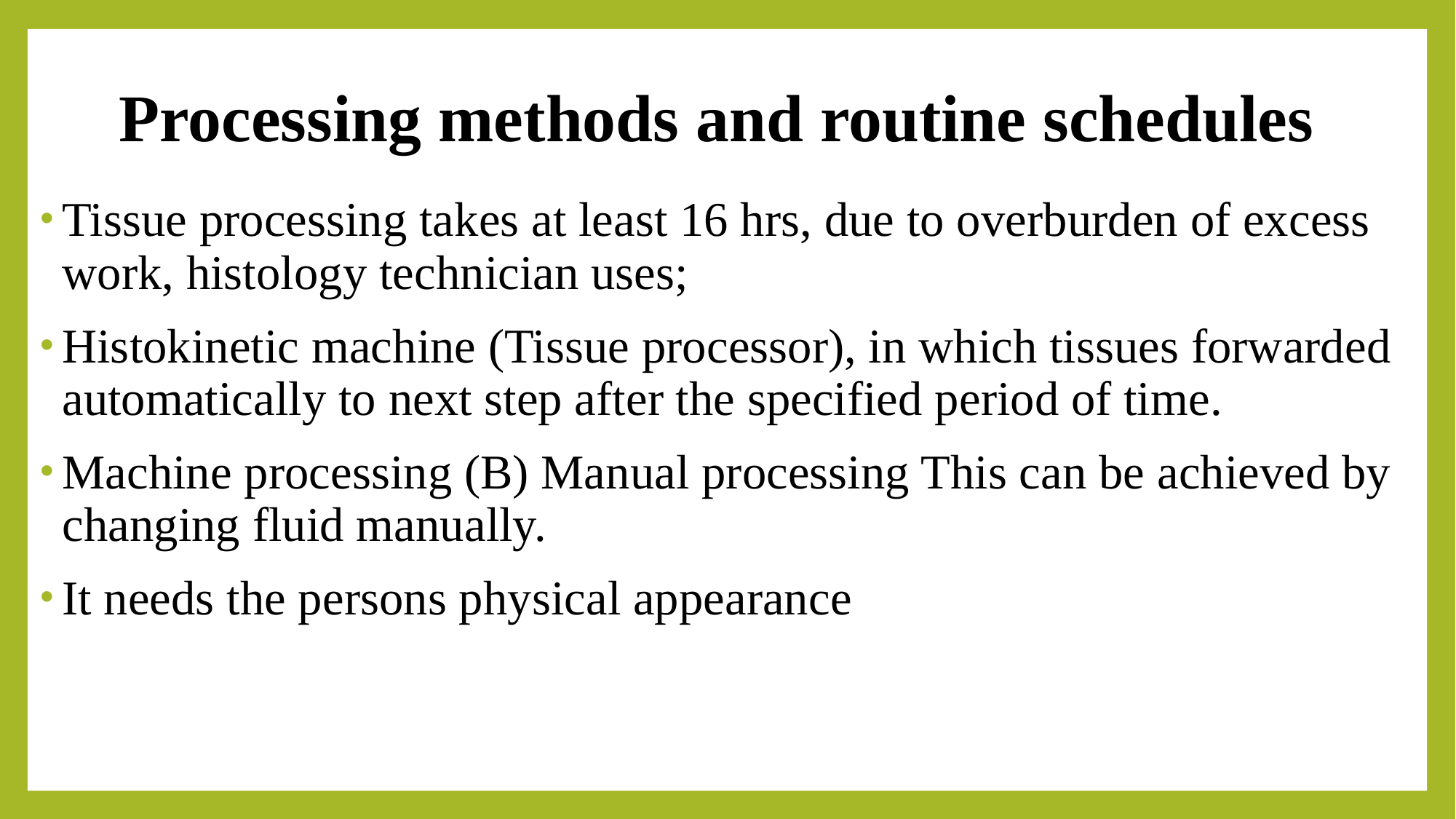

# Processing methods and routine schedules
Tissue processing takes at least 16 hrs, due to overburden of excess work, histology technician uses;
Histokinetic machine (Tissue processor), in which tissues forwarded automatically to next step after the specified period of time.
Machine processing (B) Manual processing This can be achieved by changing fluid manually.
It needs the persons physical appearance